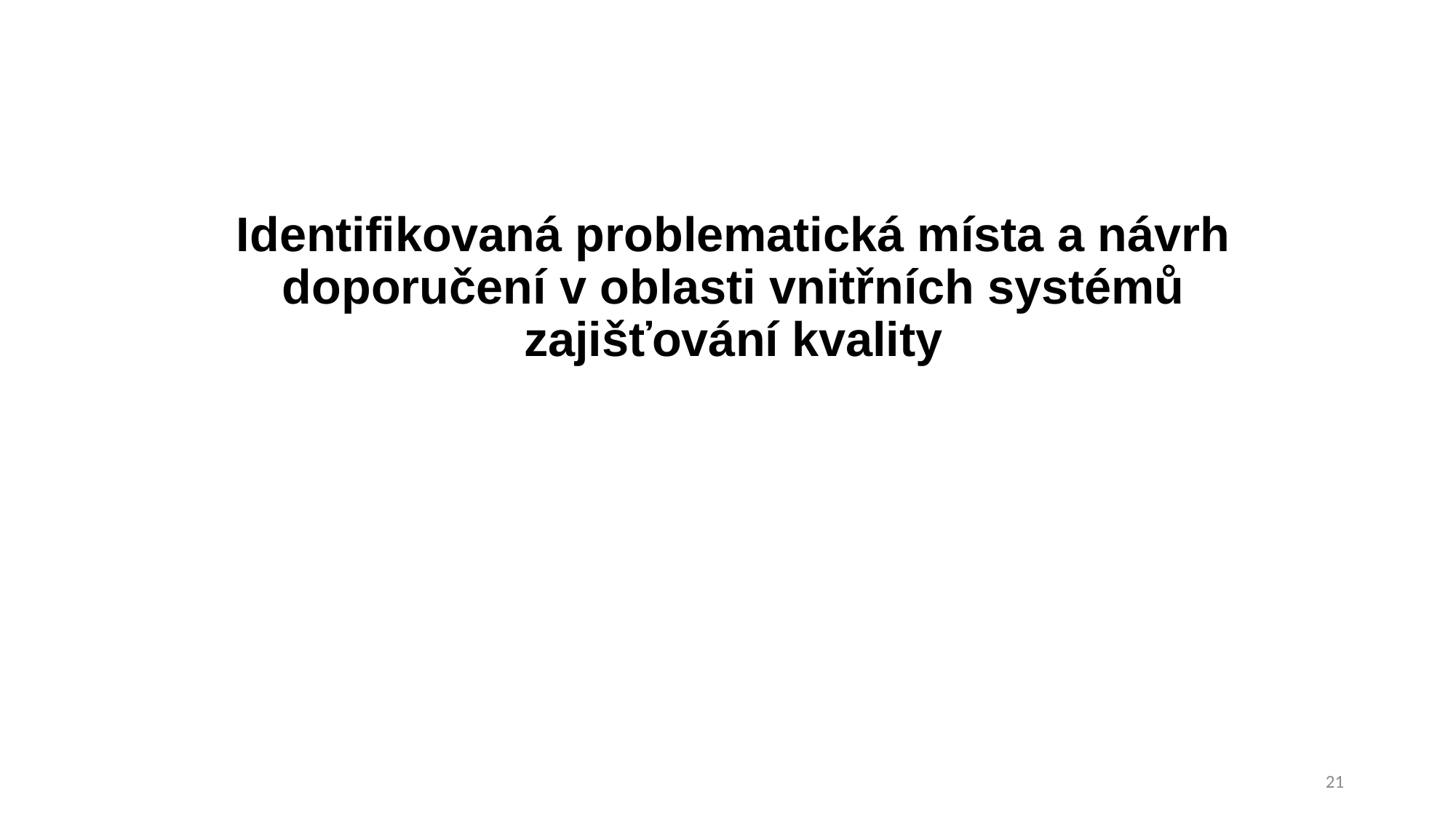

Identifikovaná problematická místa a návrh doporučení v oblasti vnitřních systémů zajišťování kvality
21